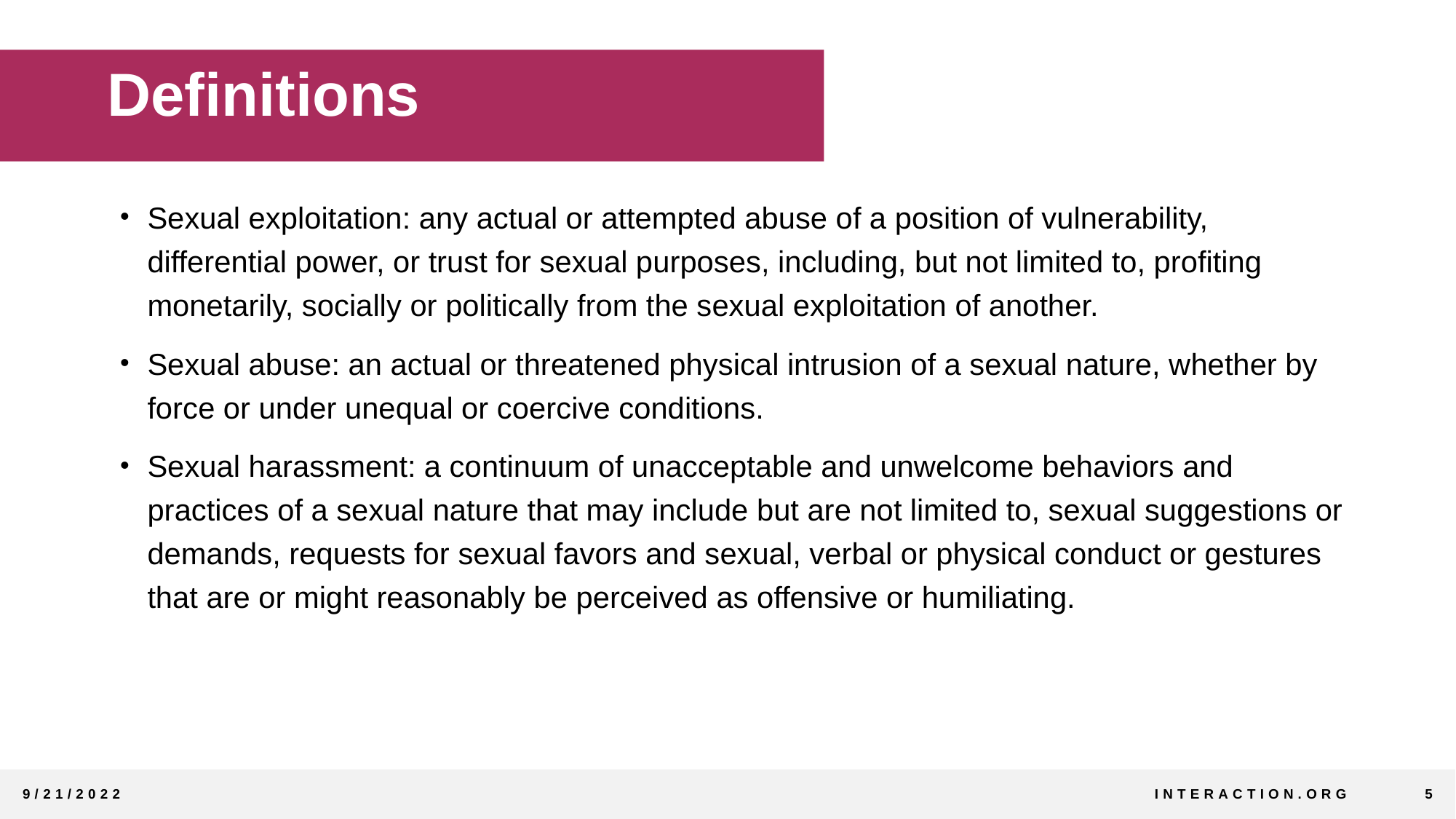

# Definitions
Sexual exploitation: any actual or attempted abuse of a position of vulnerability, differential power, or trust for sexual purposes, including, but not limited to, profiting monetarily, socially or politically from the sexual exploitation of another.
Sexual abuse: an actual or threatened physical intrusion of a sexual nature, whether by force or under unequal or coercive conditions.
Sexual harassment: a continuum of unacceptable and unwelcome behaviors and practices of a sexual nature that may include but are not limited to, sexual suggestions or demands, requests for sexual favors and sexual, verbal or physical conduct or gestures that are or might reasonably be perceived as offensive or humiliating.
9/21/2022
InterAction.org
5